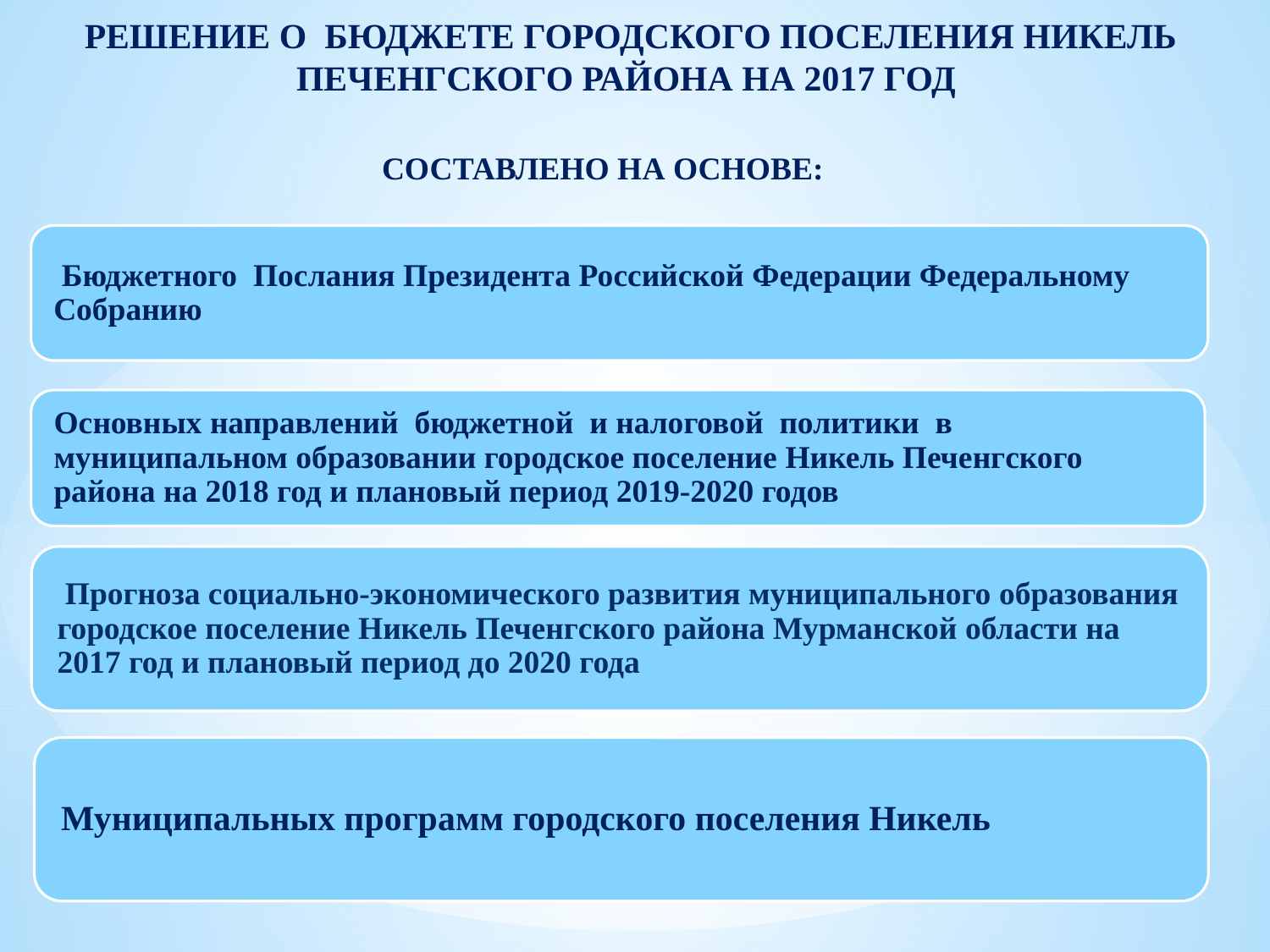

# РЕШЕНИЕ О  бюджете городского поселения Никель Печенгского района на 2017 год
СОСТАВЛЕНО НА ОСНОВЕ:
 Бюджетного  Послания Президента Российской Федерации Федеральному Собранию

Основных направлений  бюджетной  и налоговой  политики  в муниципальном образовании городское поселение Никель Печенгского района на 2018 год и плановый период 2019-2020 годов
 Прогноза социально-экономического развития муниципального образования городское поселение Никель Печенгского района Мурманской области на 2017 год и плановый период до 2020 года

Муниципальных программ городского поселения Никель